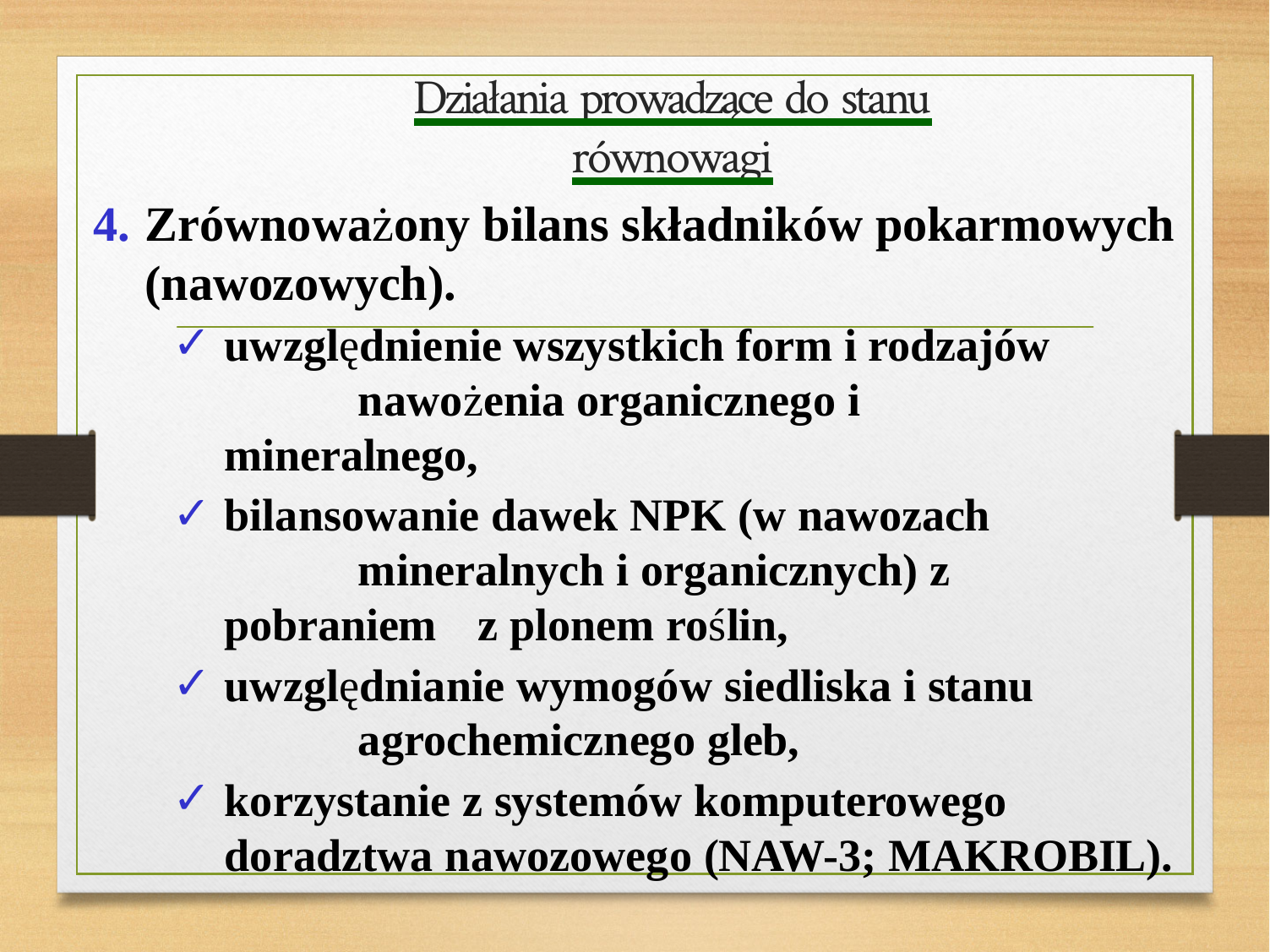

# Działania prowadzące do stanu równowagi
Zrównoważony bilans składników pokarmowych (nawozowych).
uwzględnienie wszystkich form i rodzajów 	nawożenia organicznego i mineralnego,
bilansowanie dawek NPK (w nawozach 	mineralnych i organicznych) z pobraniem 	z plonem roślin,
uwzględnianie wymogów siedliska i stanu 	agrochemicznego gleb,
korzystanie z systemów komputerowego 	doradztwa nawozowego (NAW-3; MAKROBIL).